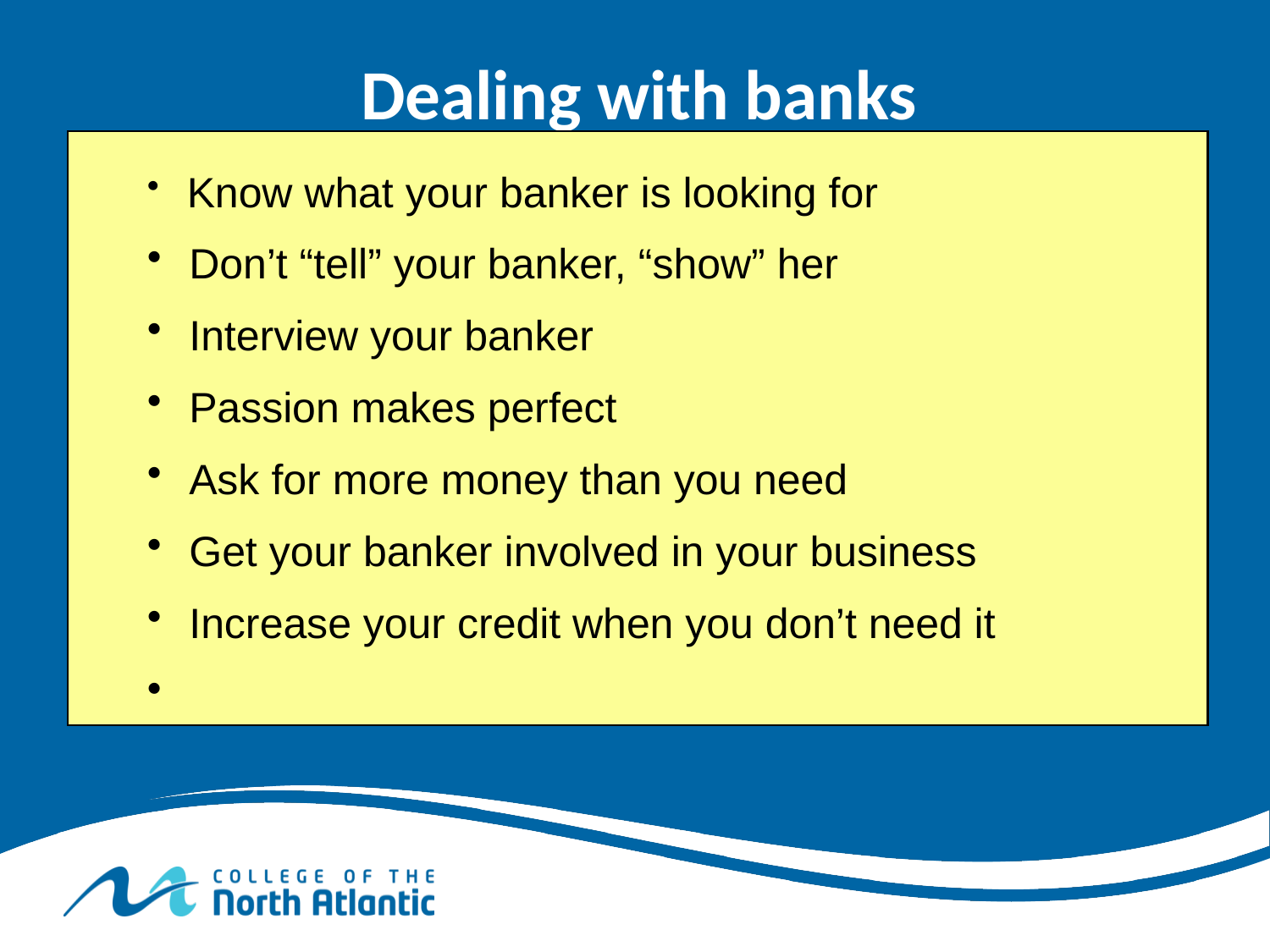

# Dealing with banks

 Know what your banker is looking for
 Don’t “tell” your banker, “show” her
 Interview your banker
 Passion makes perfect
 Ask for more money than you need
 Get your banker involved in your business
 Increase your credit when you don’t need it